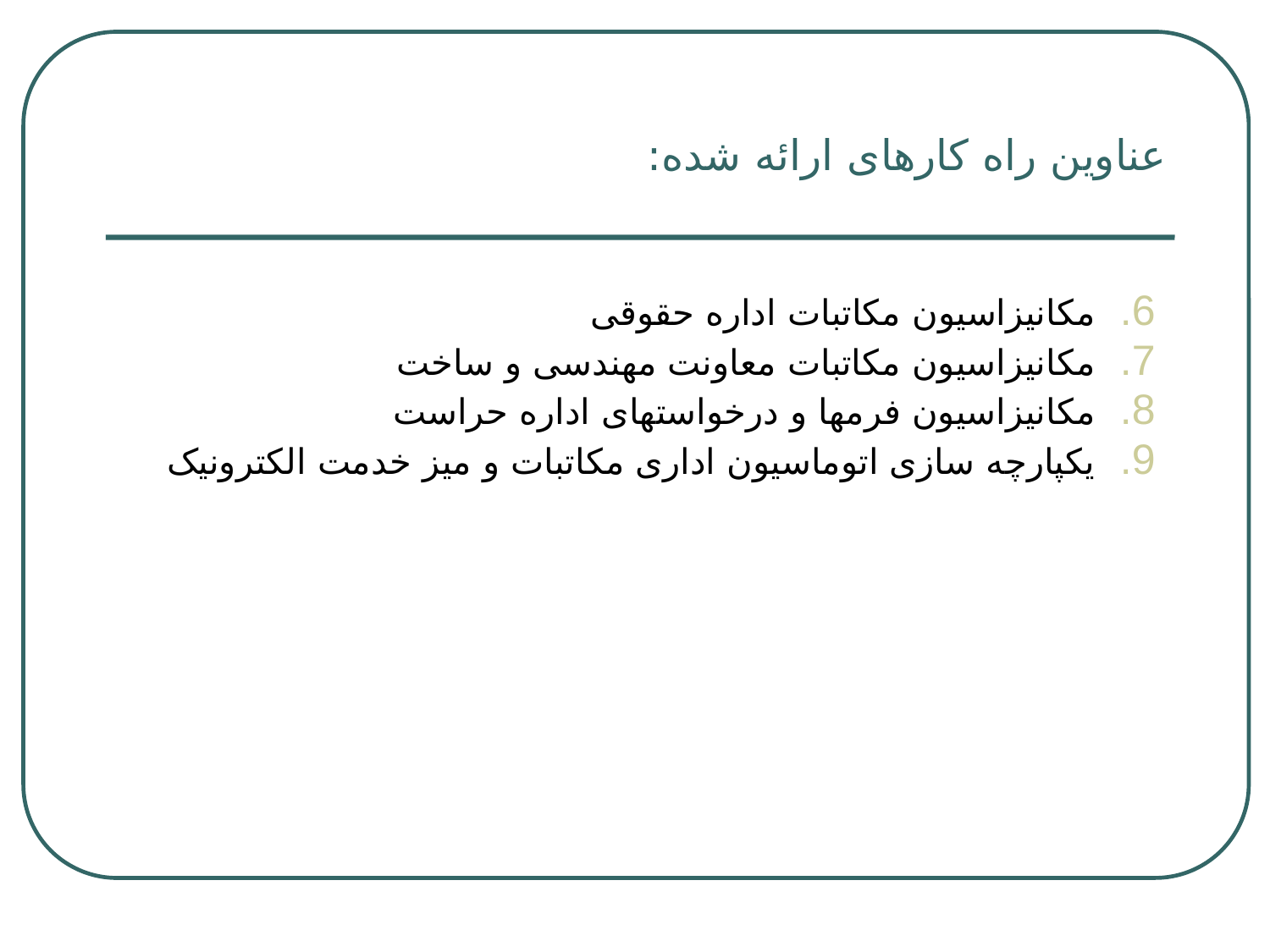

عناوین راه کارهای ارائه شده:
مکانیزاسیون مکاتبات اداره حقوقی
مکانیزاسیون مکاتبات معاونت مهندسی و ساخت
مکانیزاسیون فرمها و درخواستهای اداره حراست
یکپارچه سازی اتوماسیون اداری مکاتبات و میز خدمت الکترونیک